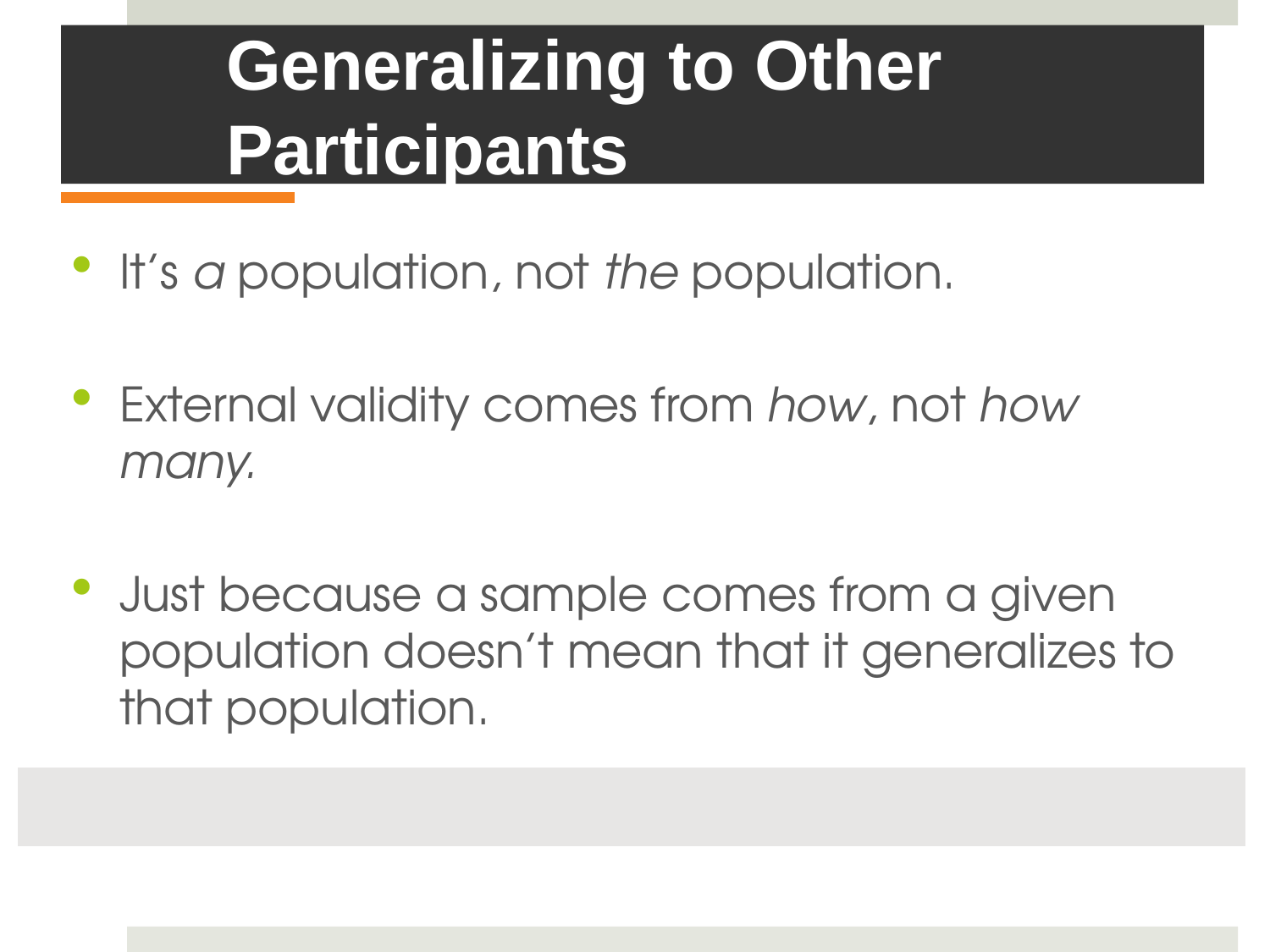

# Generalizing to Other Participants
It’s a population, not the population.
External validity comes from how, not how many.
Just because a sample comes from a given population doesn’t mean that it generalizes to that population.